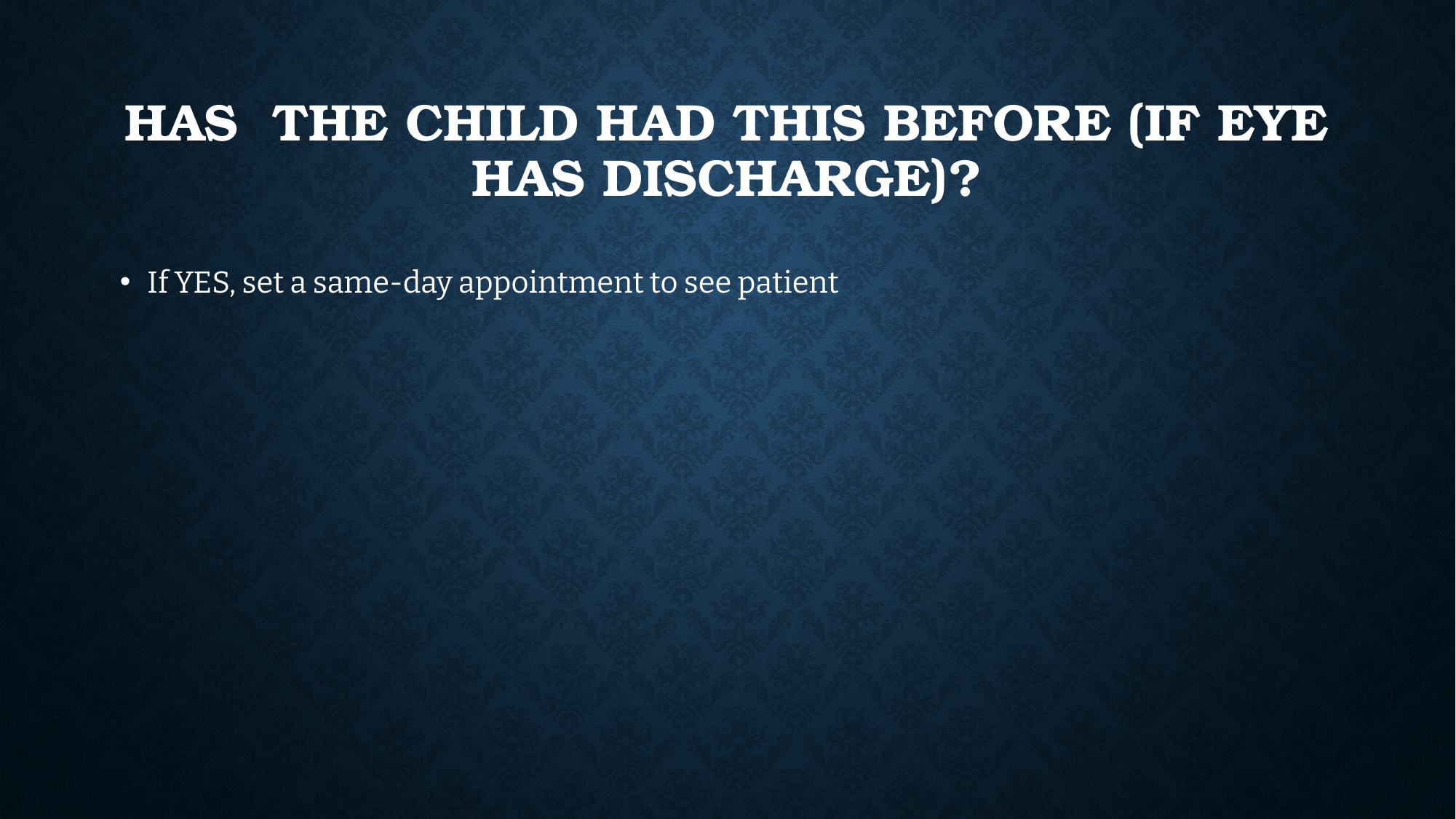

# Has  the child had this before (if eye has discharge)?
If YES, set a same-day appointment to see patient